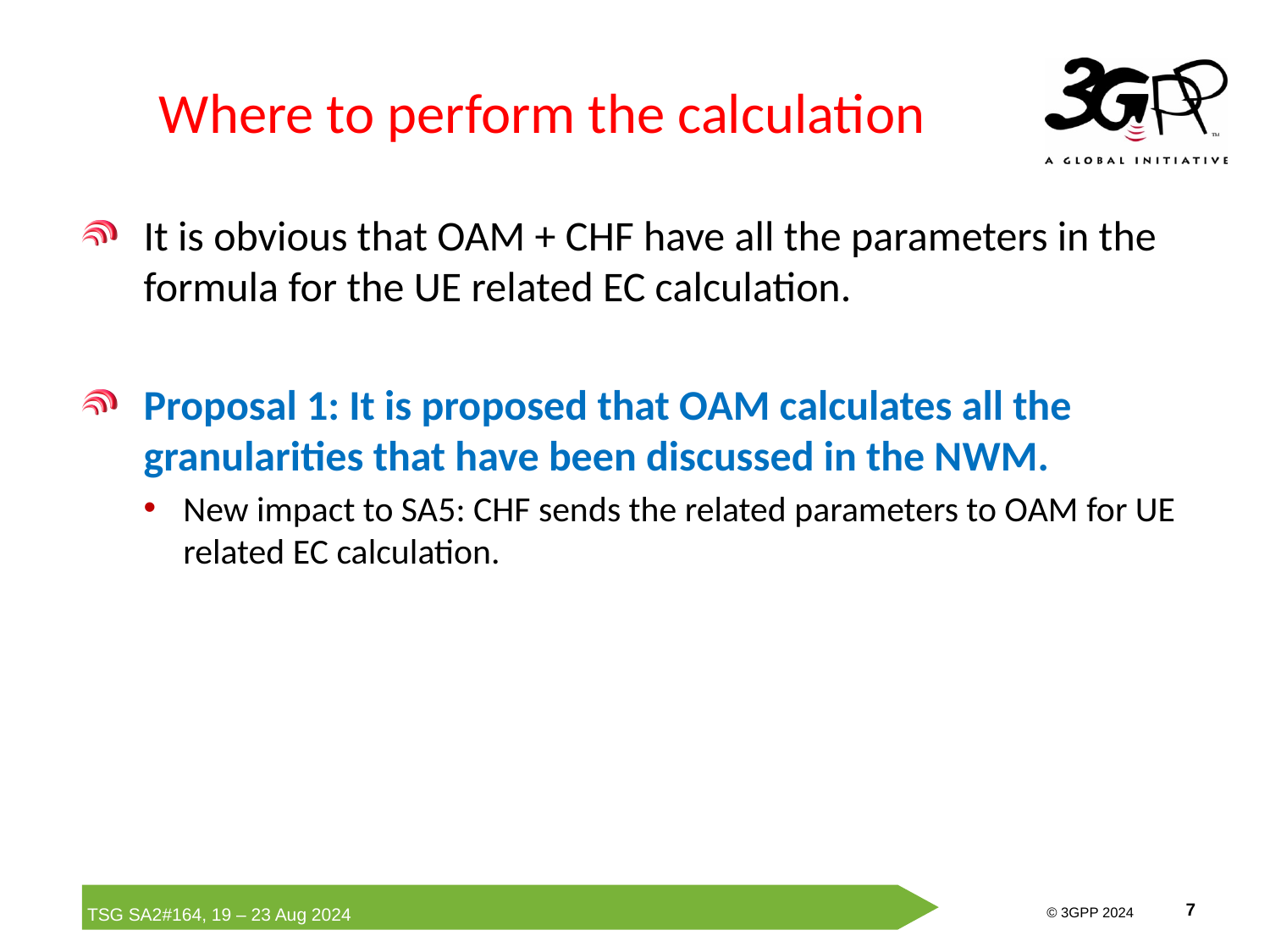

# Where to perform the calculation
It is obvious that OAM + CHF have all the parameters in the formula for the UE related EC calculation.

Proposal 1: It is proposed that OAM calculates all the granularities that have been discussed in the NWM.
New impact to SA5: CHF sends the related parameters to OAM for UE related EC calculation.